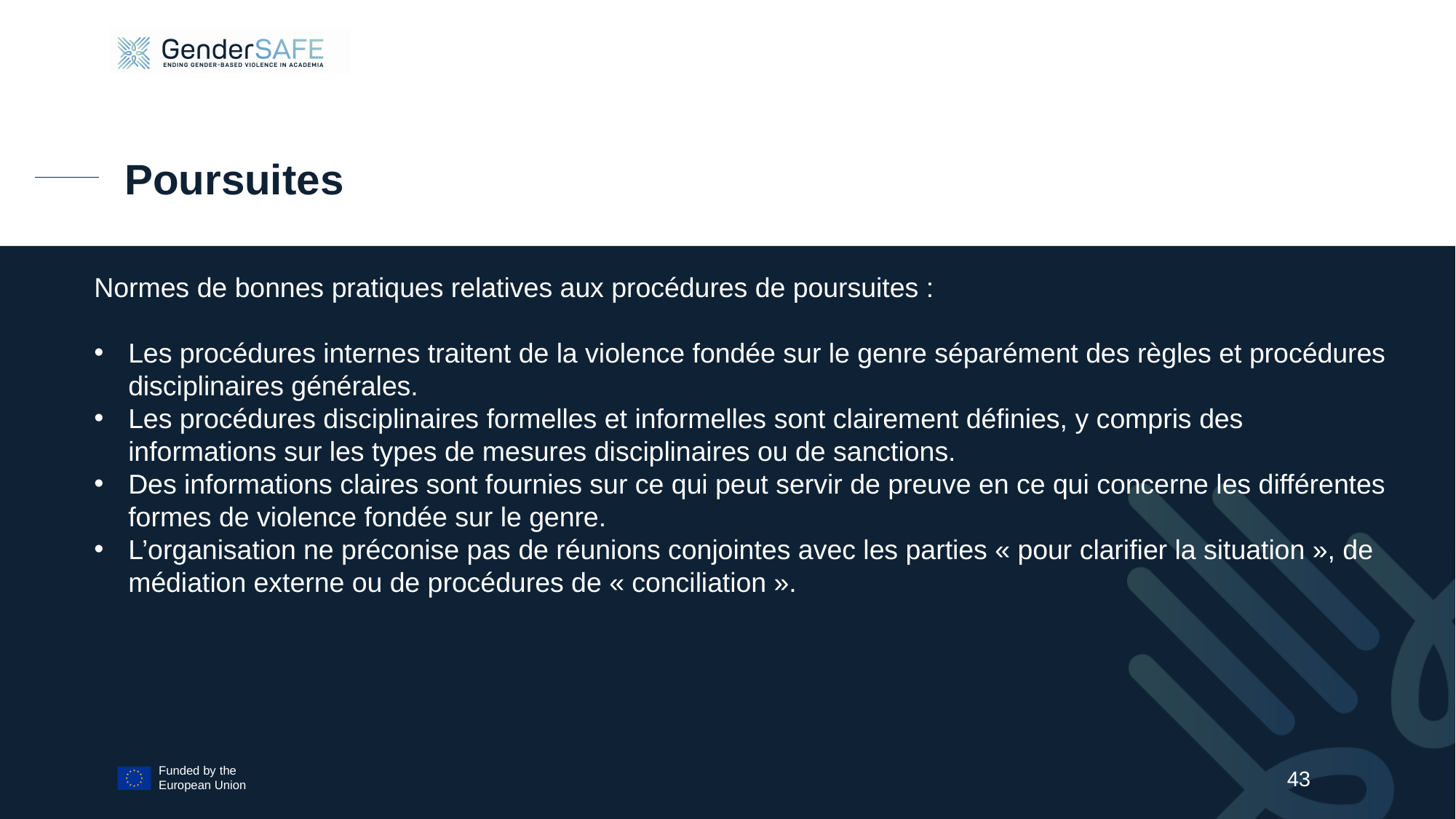

# Poursuites
Normes de bonnes pratiques relatives aux procédures de poursuites :

Les procédures internes traitent de la violence fondée sur le genre séparément des règles et procédures disciplinaires générales.
Les procédures disciplinaires formelles et informelles sont clairement définies, y compris des informations sur les types de mesures disciplinaires ou de sanctions.
Des informations claires sont fournies sur ce qui peut servir de preuve en ce qui concerne les différentes formes de violence fondée sur le genre.
L’organisation ne préconise pas de réunions conjointes avec les parties « pour clarifier la situation », de médiation externe ou de procédures de « conciliation ».